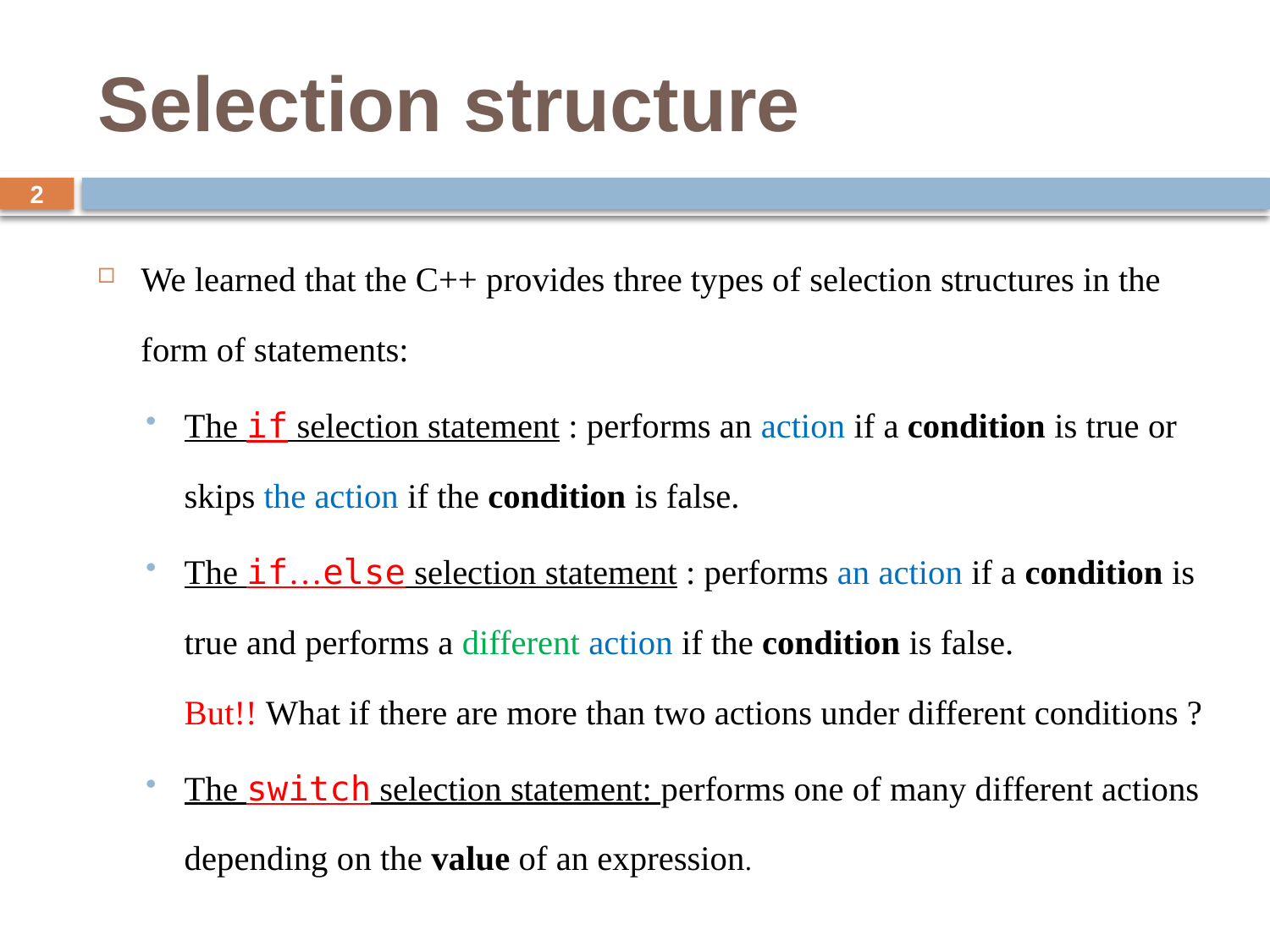

# Selection structure
2
We learned that the C++ provides three types of selection structures in the form of statements:
The if selection statement : performs an action if a condition is true or skips the action if the condition is false.
The if…else selection statement : performs an action if a condition is true and performs a different action if the condition is false.
But!! What if there are more than two actions under different conditions ?
The switch selection statement: performs one of many different actions depending on the value of an expression.